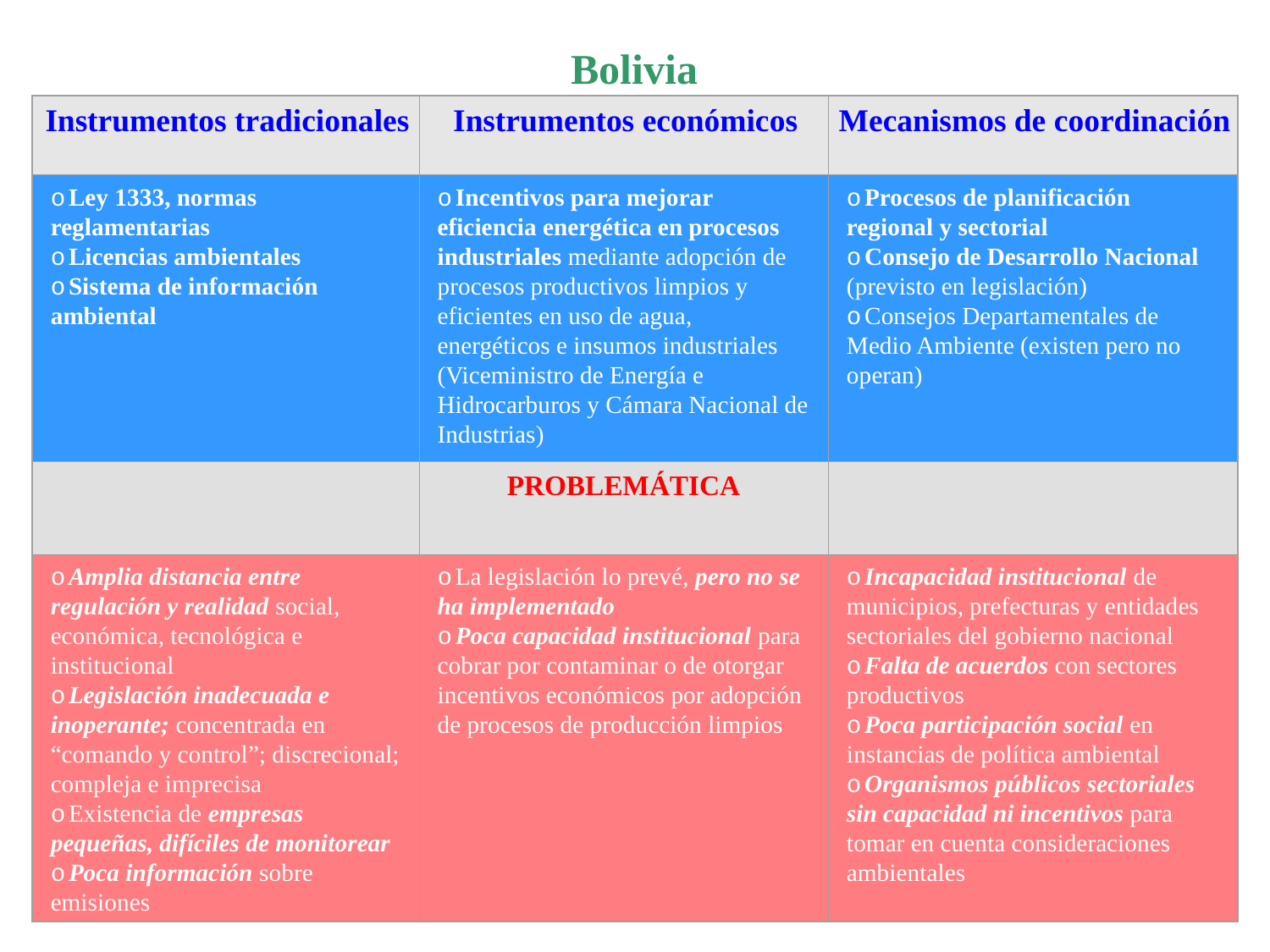

Bolivia

Instrumentos tradicionales

Instrumentos económicos

Mecanismos de coordinación

o Ley 1333, normas reglamentarias
o Licencias ambientales
o Sistema de información ambiental

o Incentivos para mejorar eficiencia energética en procesos industriales mediante adopción de procesos productivos limpios y eficientes en uso de agua, energéticos e insumos industriales (Viceministro de Energía e Hidrocarburos y Cámara Nacional de Industrias)

o Procesos de planificación regional y sectorial
o Consejo de Desarrollo Nacional (previsto en legislación)
o Consejos Departamentales de Medio Ambiente (existen pero no operan)

PROBLEMÁTICA

o Amplia distancia entre regulación y realidad social, económica, tecnológica e institucional
o Legislación inadecuada e inoperante; concentrada en “comando y control”; discrecional; compleja e imprecisa
o Existencia de empresas pequeñas, difíciles de monitorear
o Poca información sobre emisiones

o La legislación lo prevé, pero no se ha implementado
o Poca capacidad institucional para cobrar por contaminar o de otorgar incentivos económicos por adopción de procesos de producción limpios

o Incapacidad institucional de municipios, prefecturas y entidades sectoriales del gobierno nacional
o Falta de acuerdos con sectores productivos
o Poca participación social en instancias de política ambiental
o Organismos públicos sectoriales sin capacidad ni incentivos para tomar en cuenta consideraciones ambientales